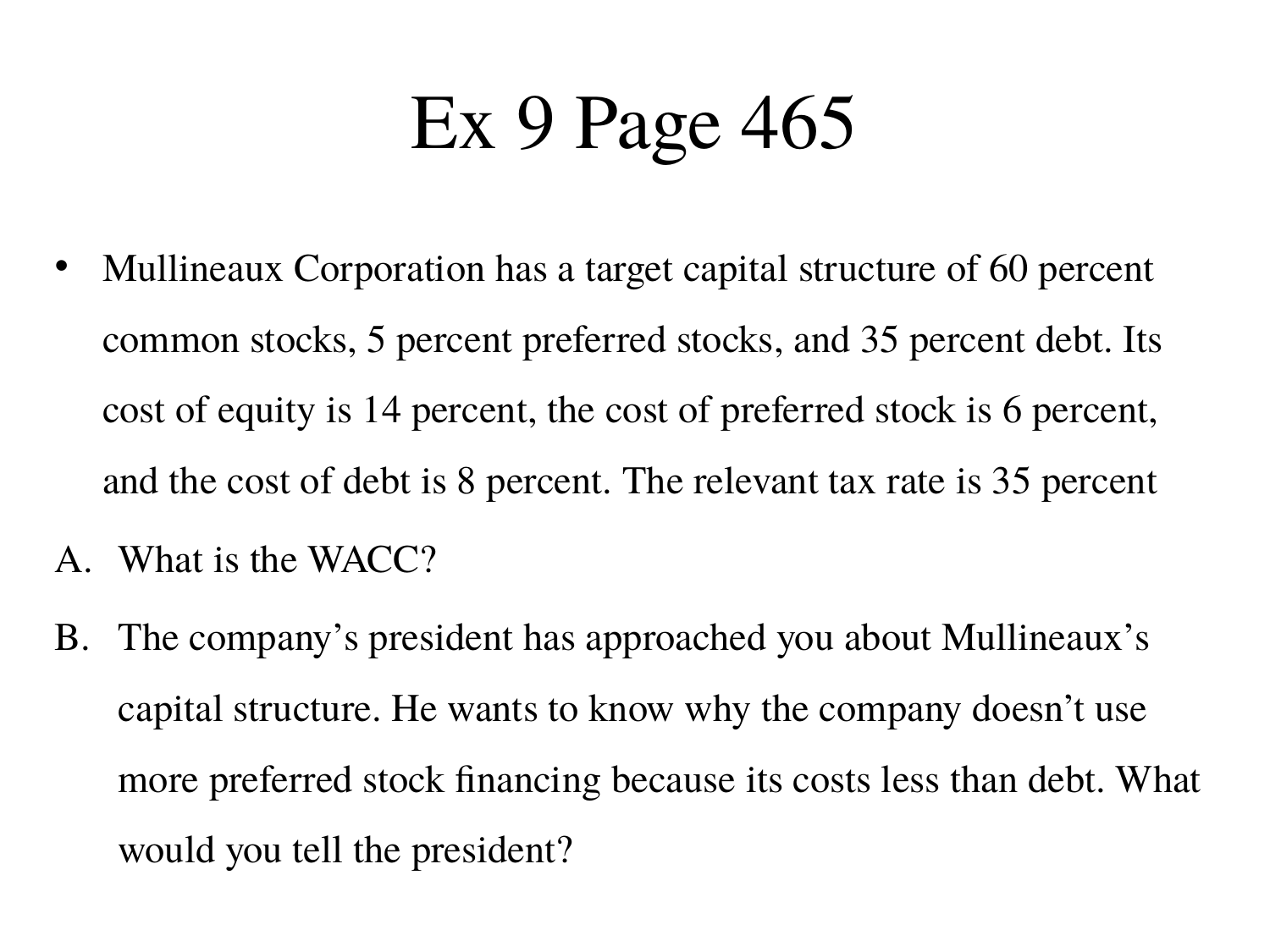

# Ex 9 Page 465
Mullineaux Corporation has a target capital structure of 60 percent common stocks, 5 percent preferred stocks, and 35 percent debt. Its cost of equity is 14 percent, the cost of preferred stock is 6 percent, and the cost of debt is 8 percent. The relevant tax rate is 35 percent
What is the WACC?
The company’s president has approached you about Mullineaux’s capital structure. He wants to know why the company doesn’t use more preferred stock financing because its costs less than debt. What would you tell the president?